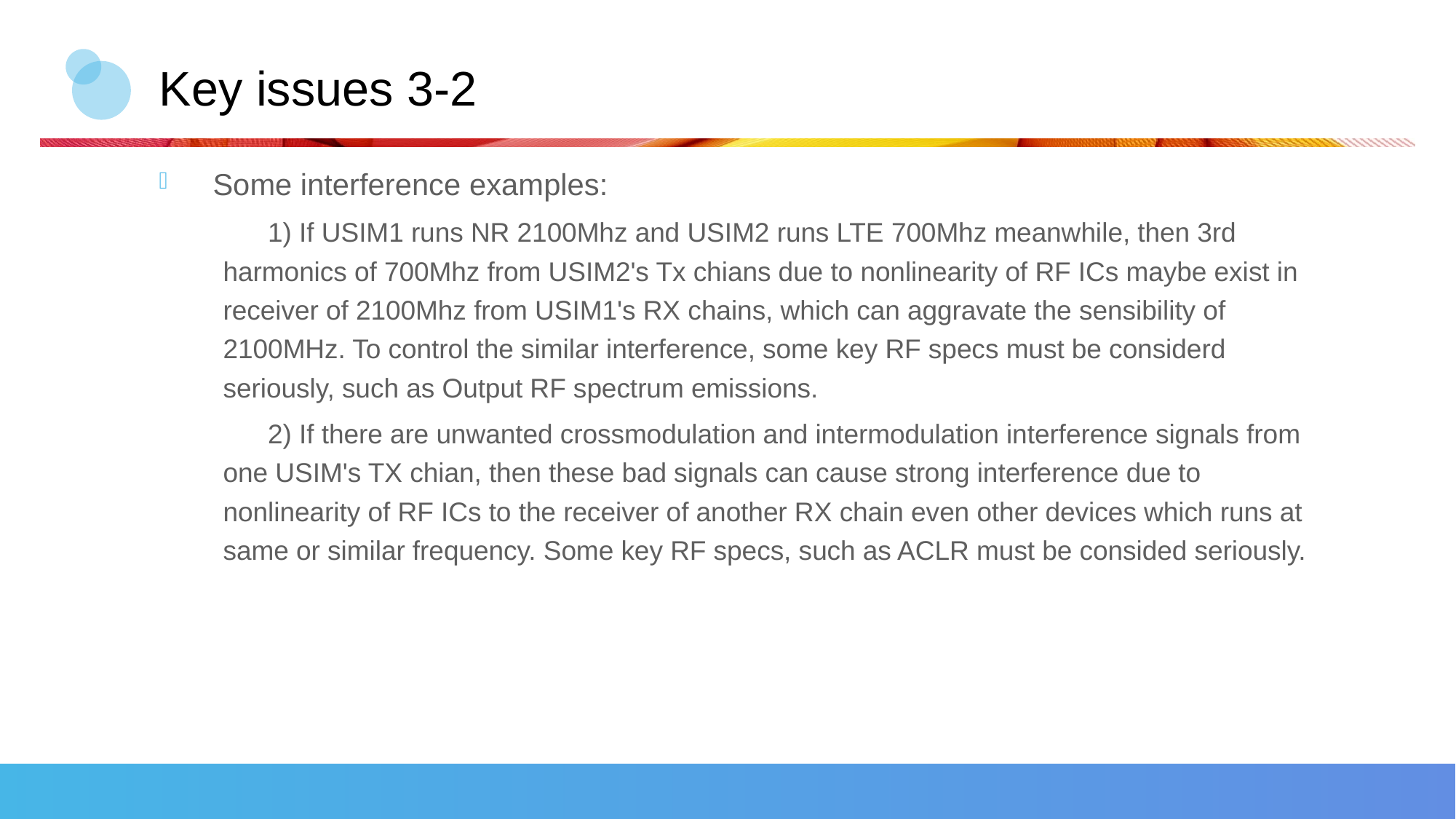

# Key issues 3-2
Some interference examples:
      1) If USIM1 runs NR 2100Mhz and USIM2 runs LTE 700Mhz meanwhile, then 3rd harmonics of 700Mhz from USIM2's Tx chians due to nonlinearity of RF ICs maybe exist in receiver of 2100Mhz from USIM1's RX chains, which can aggravate the sensibility of 2100MHz. To control the similar interference, some key RF specs must be considerd seriously, such as Output RF spectrum emissions.
      2) If there are unwanted crossmodulation and intermodulation interference signals from one USIM's TX chian, then these bad signals can cause strong interference due to nonlinearity of RF ICs to the receiver of another RX chain even other devices which runs at same or similar frequency. Some key RF specs, such as ACLR must be consided seriously.